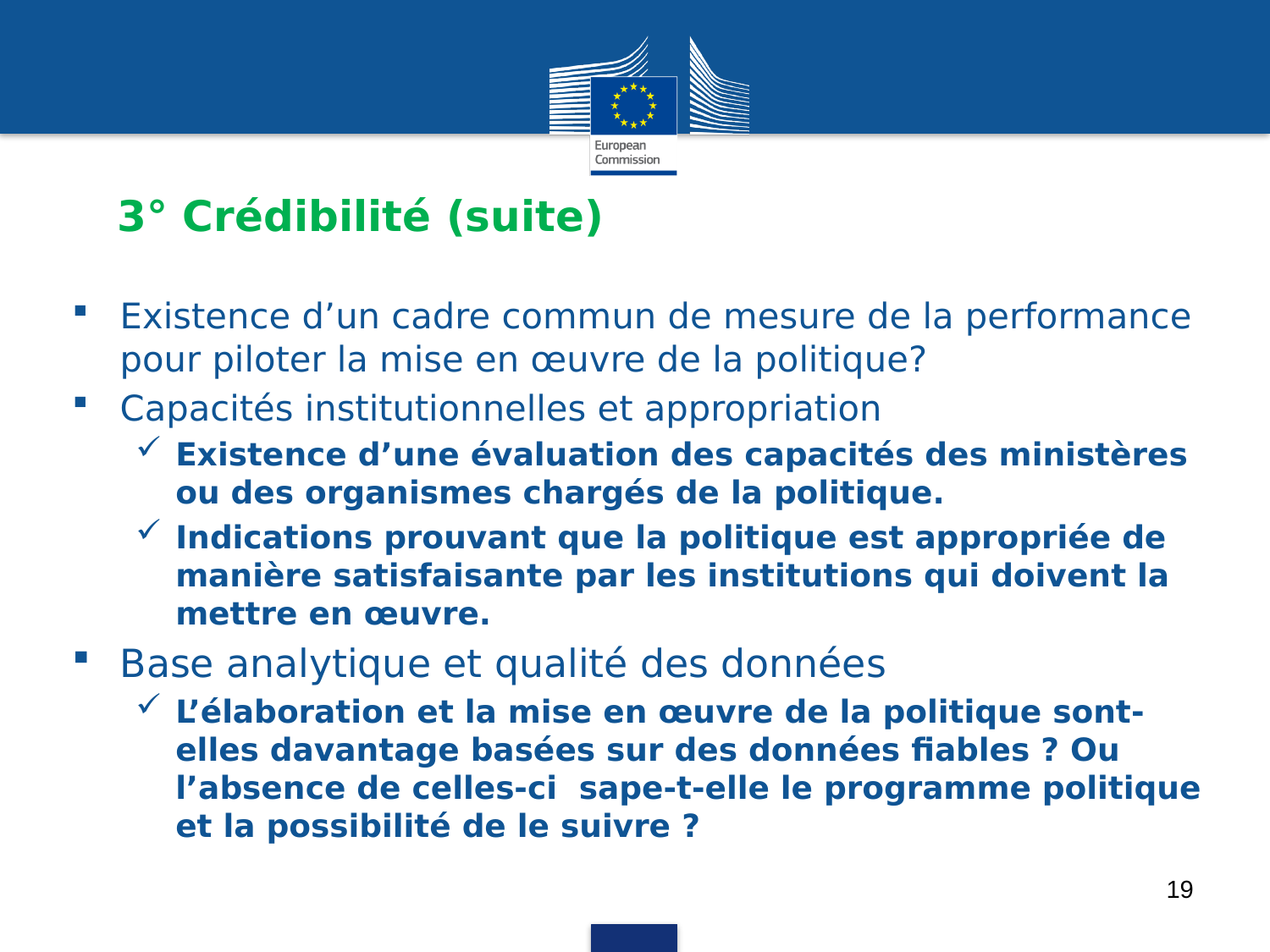

# 3° Crédibilité (suite)
Existence d’un cadre commun de mesure de la performance pour piloter la mise en œuvre de la politique?
Capacités institutionnelles et appropriation
Existence d’une évaluation des capacités des ministères ou des organismes chargés de la politique.
Indications prouvant que la politique est appropriée de manière satisfaisante par les institutions qui doivent la mettre en œuvre.
Base analytique et qualité des données
L’élaboration et la mise en œuvre de la politique sont-elles davantage basées sur des données fiables ? Ou l’absence de celles-ci  sape-t-elle le programme politique et la possibilité de le suivre ?

19